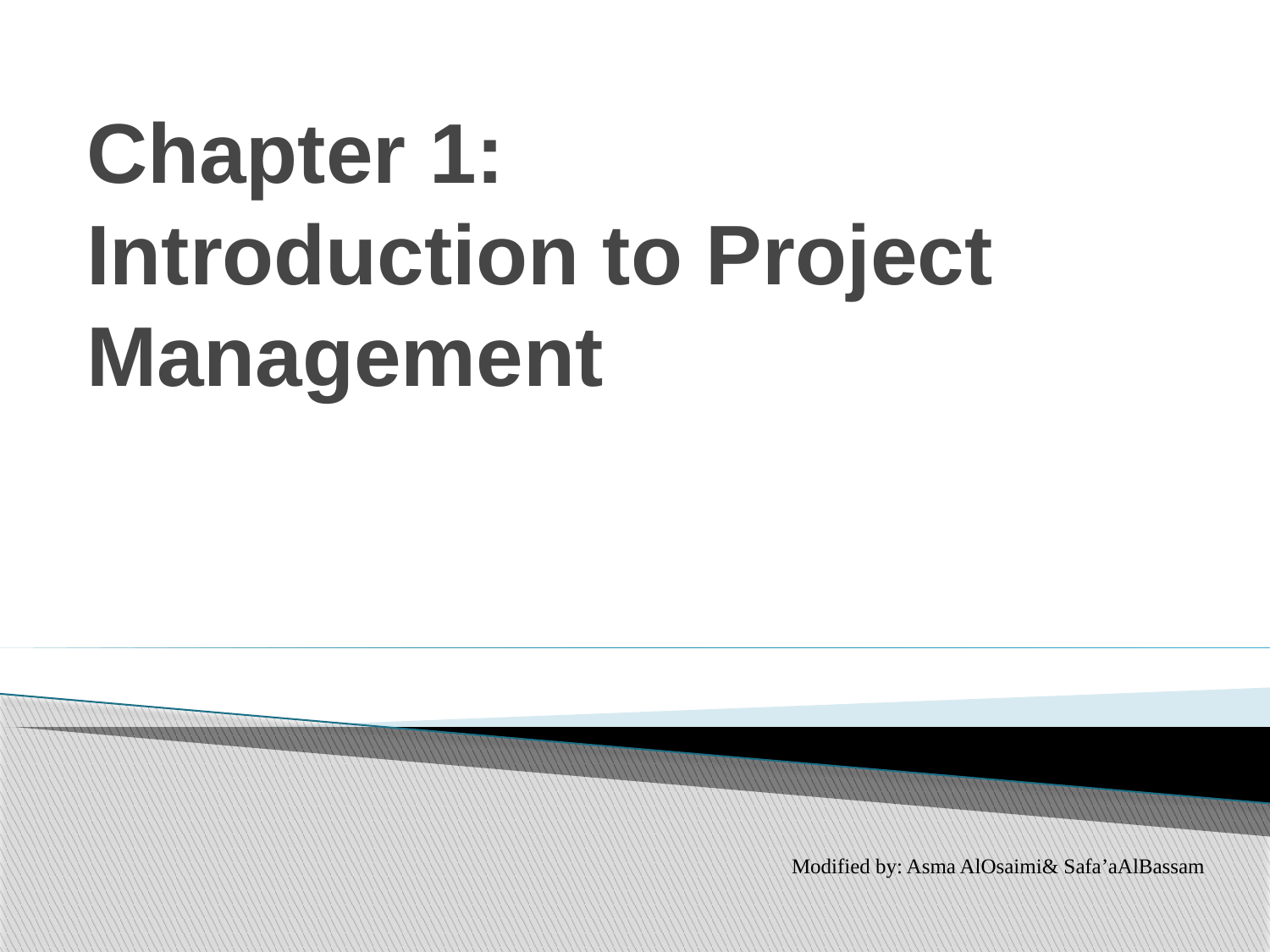

# Chapter 1: Introduction to Project Management

Modified by: Asma AlOsaimi& Safa’aAlBassam